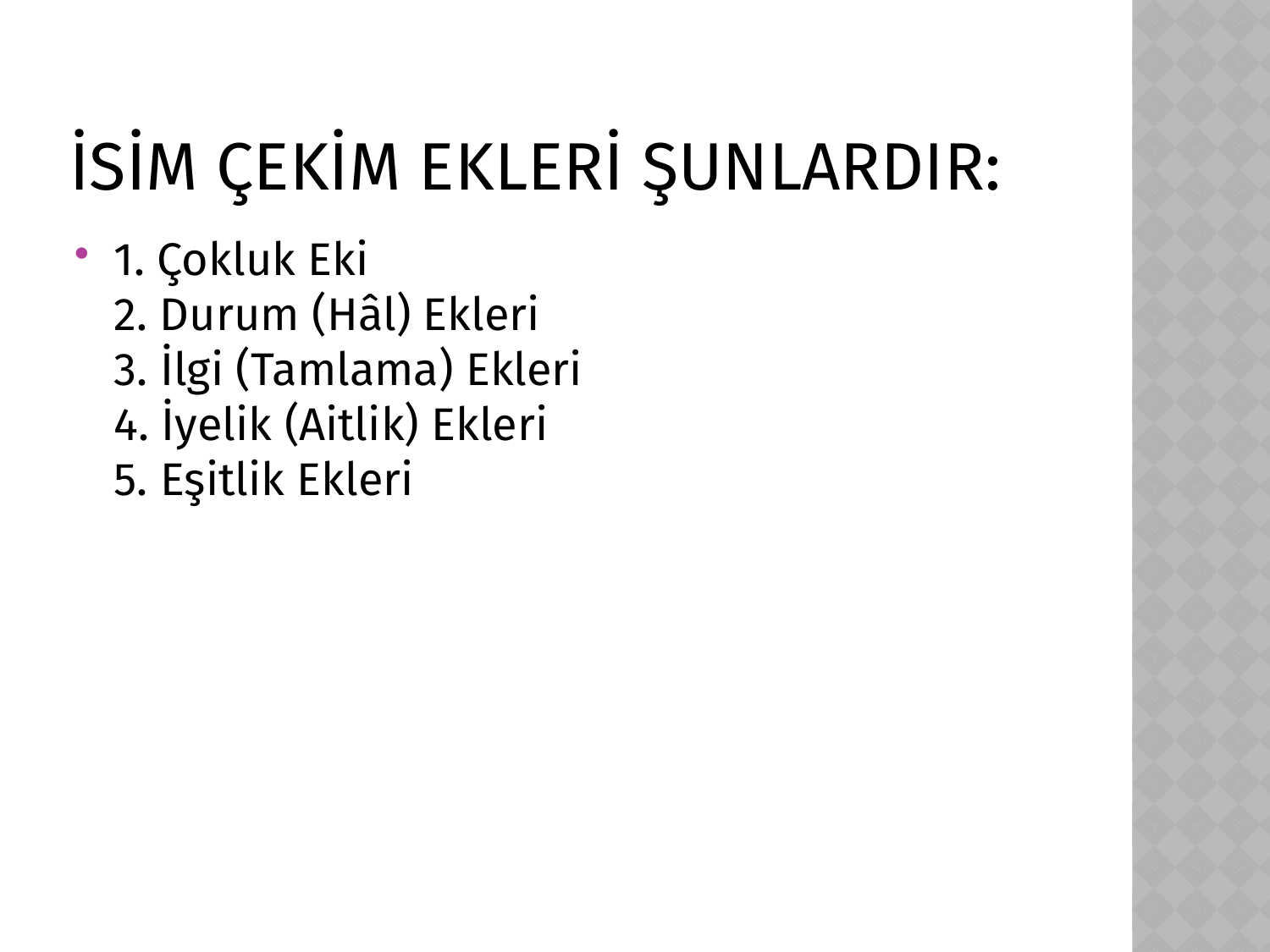

# İsim çekim ekleri şunlardır:
1. Çokluk Eki
2. Durum (Hâl) Ekleri
3. İlgi (Tamlama) Ekleri
4. İyelik (Aitlik) Ekleri
5. Eşitlik Ekleri